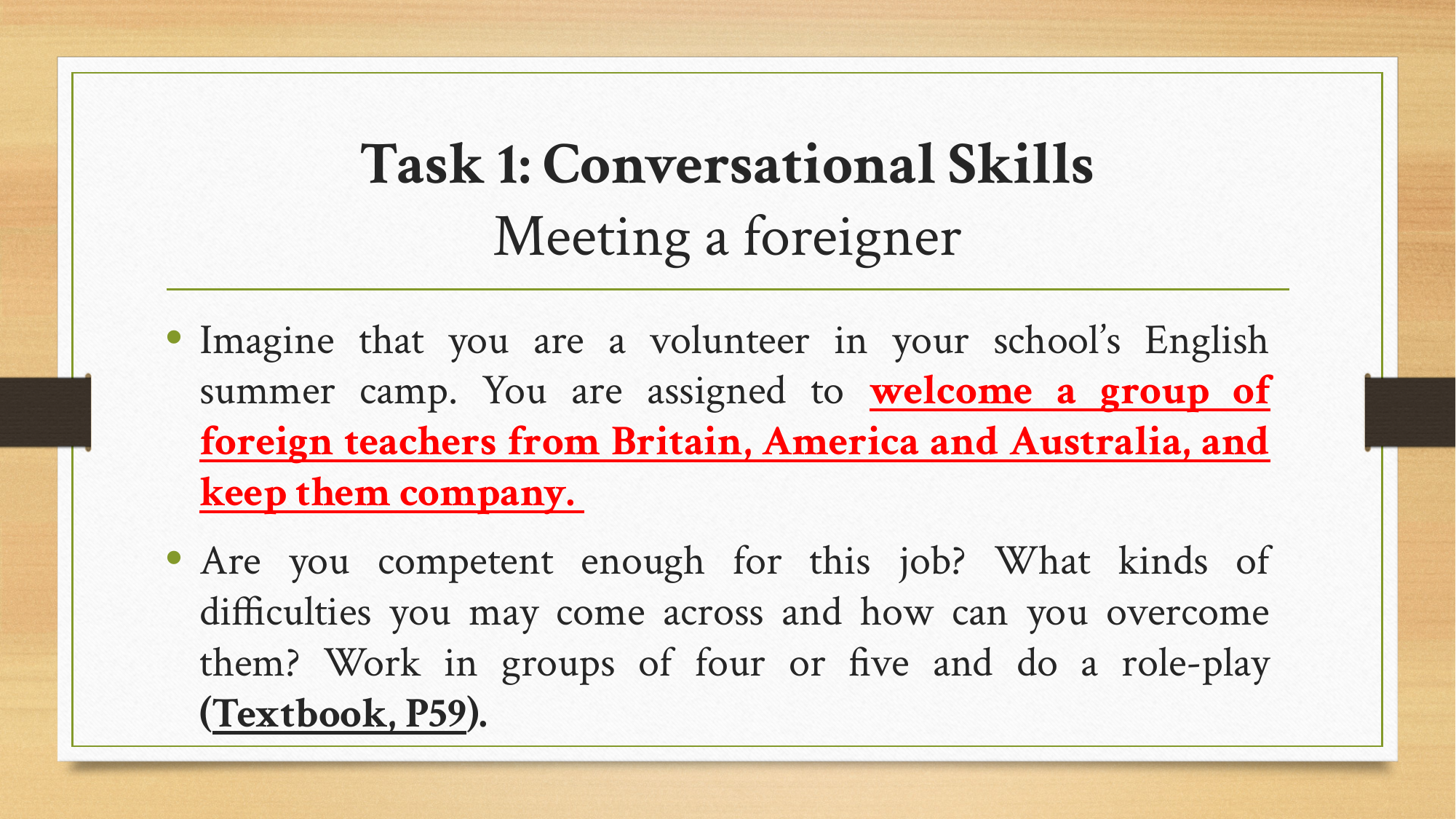

# Task 1: Conversational Skills Meeting a foreigner
Imagine that you are a volunteer in your school’s English summer camp. You are assigned to welcome a group of foreign teachers from Britain, America and Australia, and keep them company.
Are you competent enough for this job? What kinds of difficulties you may come across and how can you overcome them? Work in groups of four or five and do a role-play (Textbook, P59).